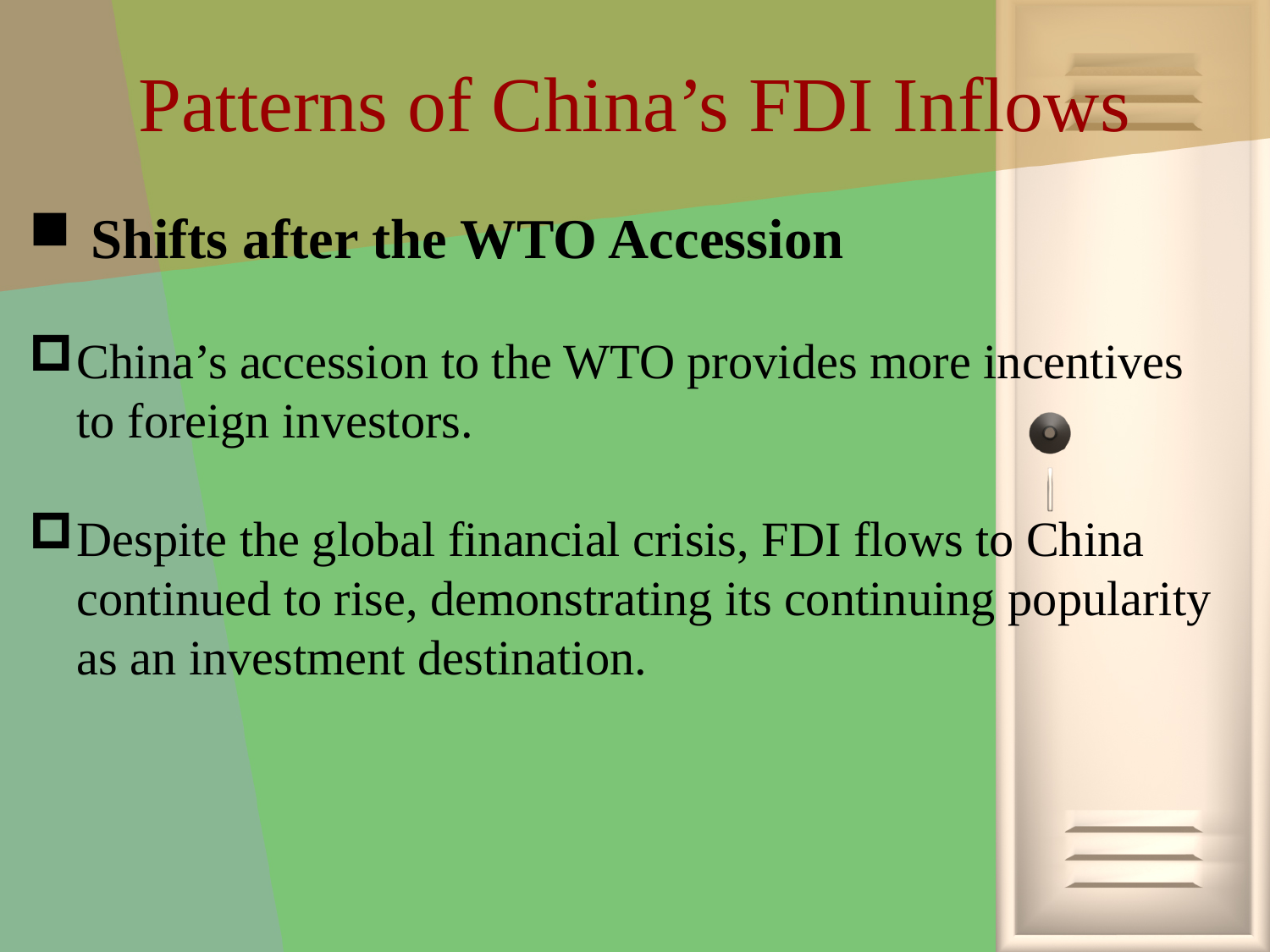

# Patterns of China’s FDI Inflows
 Shifts after the WTO Accession

China’s accession to the WTO provides more incentives to foreign investors.

Despite the global financial crisis, FDI flows to China continued to rise, demonstrating its continuing popularity as an investment destination.